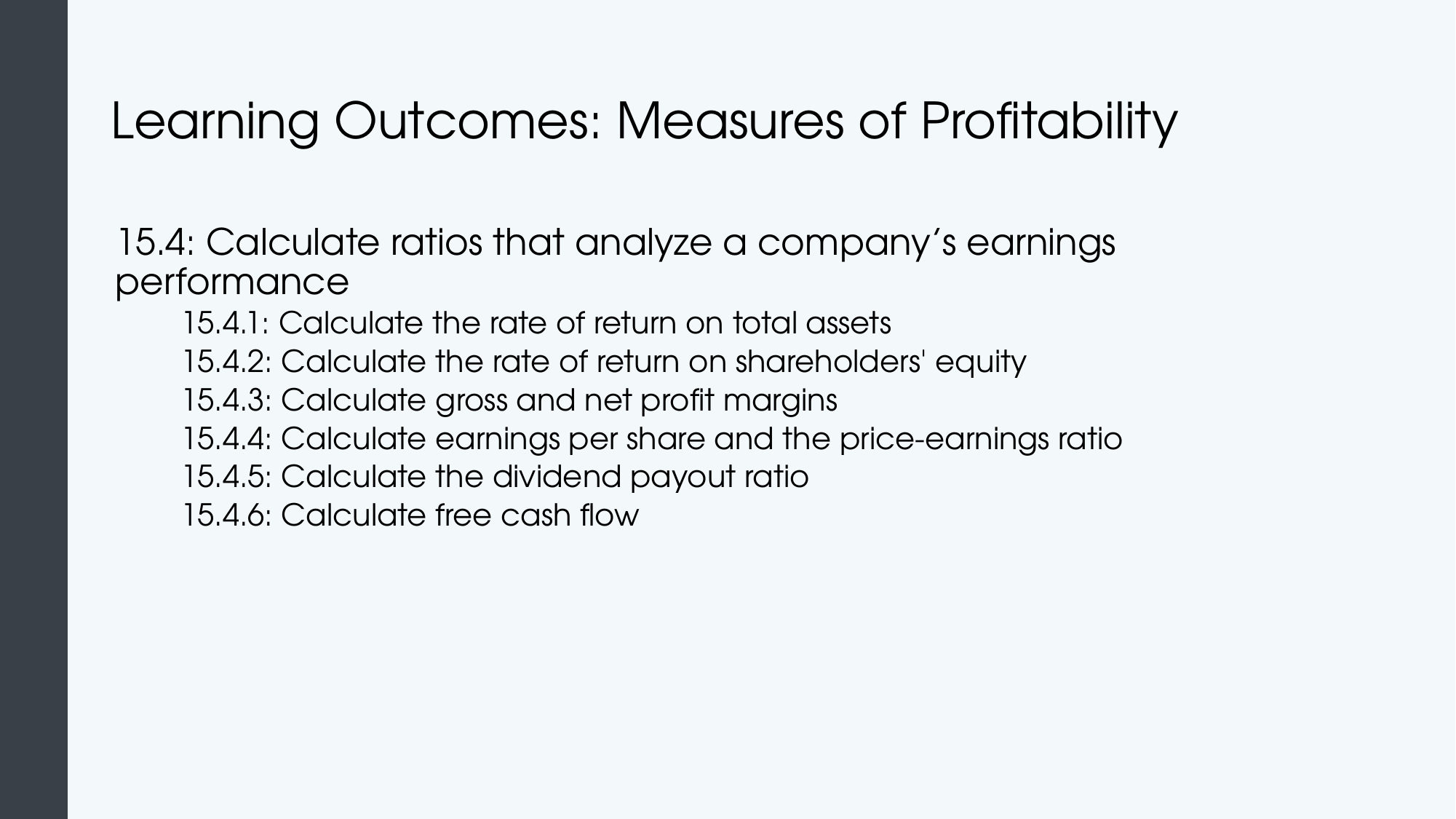

# Learning Outcomes: Measures of Profitability
15.4: Calculate ratios that analyze a company’s earnings performance
15.4.1: Calculate the rate of return on total assets
15.4.2: Calculate the rate of return on shareholders' equity
15.4.3: Calculate gross and net profit margins
15.4.4: Calculate earnings per share and the price-earnings ratio
15.4.5: Calculate the dividend payout ratio
15.4.6: Calculate free cash flow